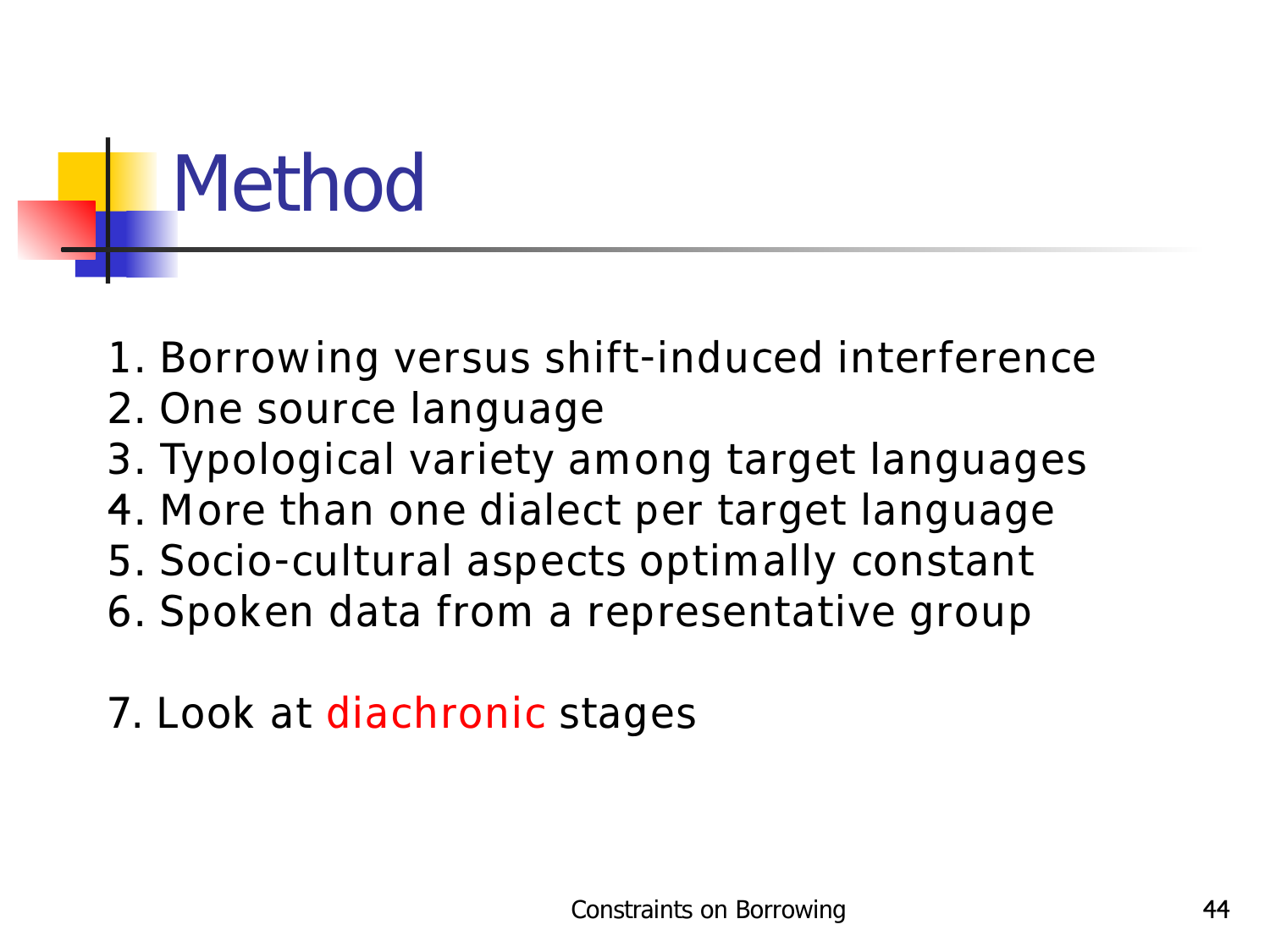

# Method
1. Borrowing versus shift-induced interference
2. One source language
3. Typological variety among target languages
4. More than one dialect per target language
5. Socio-cultural aspects optimally constant
6. Spoken data from a representative group

7. Look at diachronic stages
Constraints on Borrowing
44